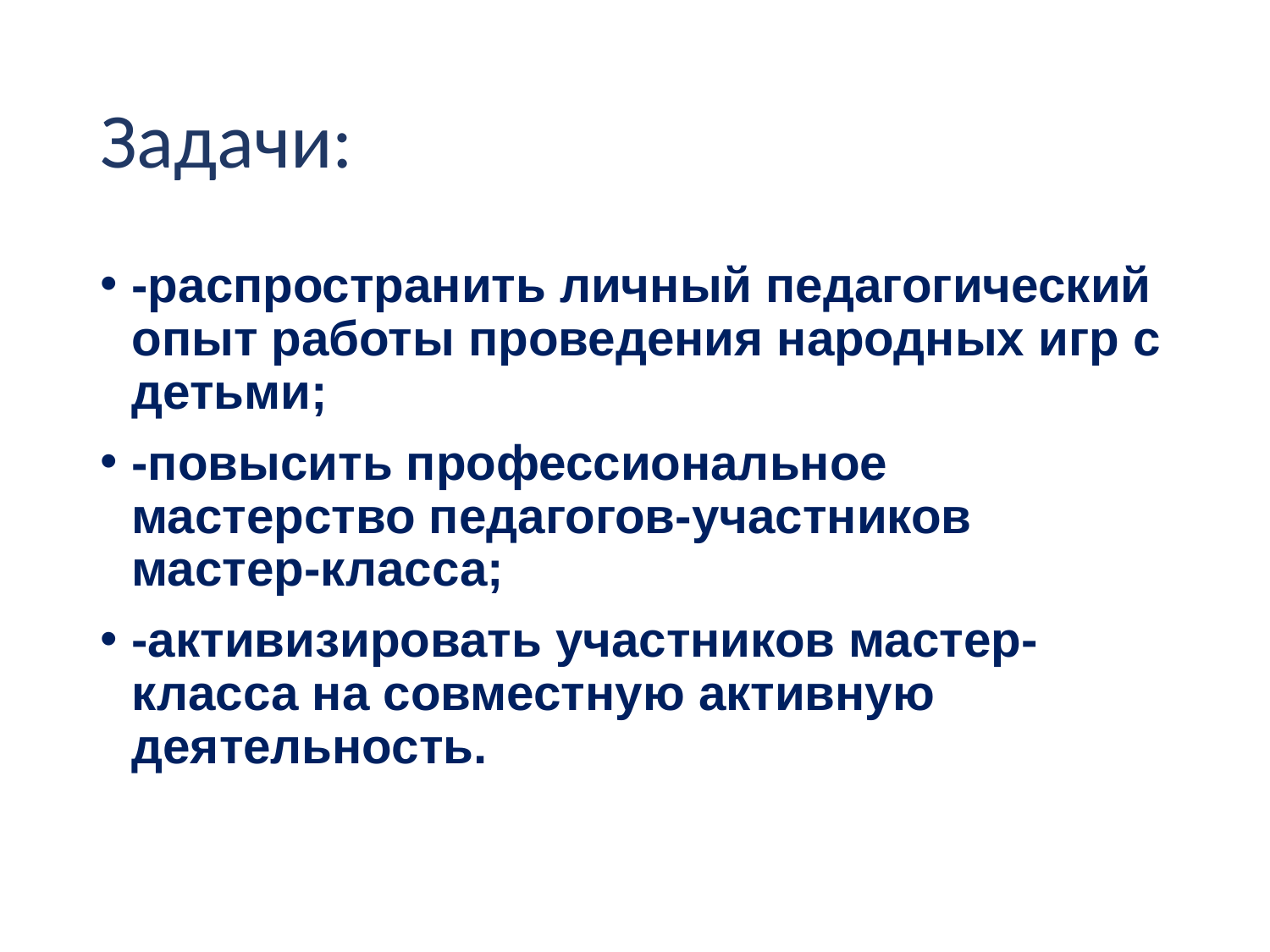

# Задачи:
-распространить личный педагогический опыт работы проведения народных игр с детьми;
-повысить профессиональное мастерство педагогов-участников мастер-класса;
-активизировать участников мастер-класса на совместную активную деятельность.